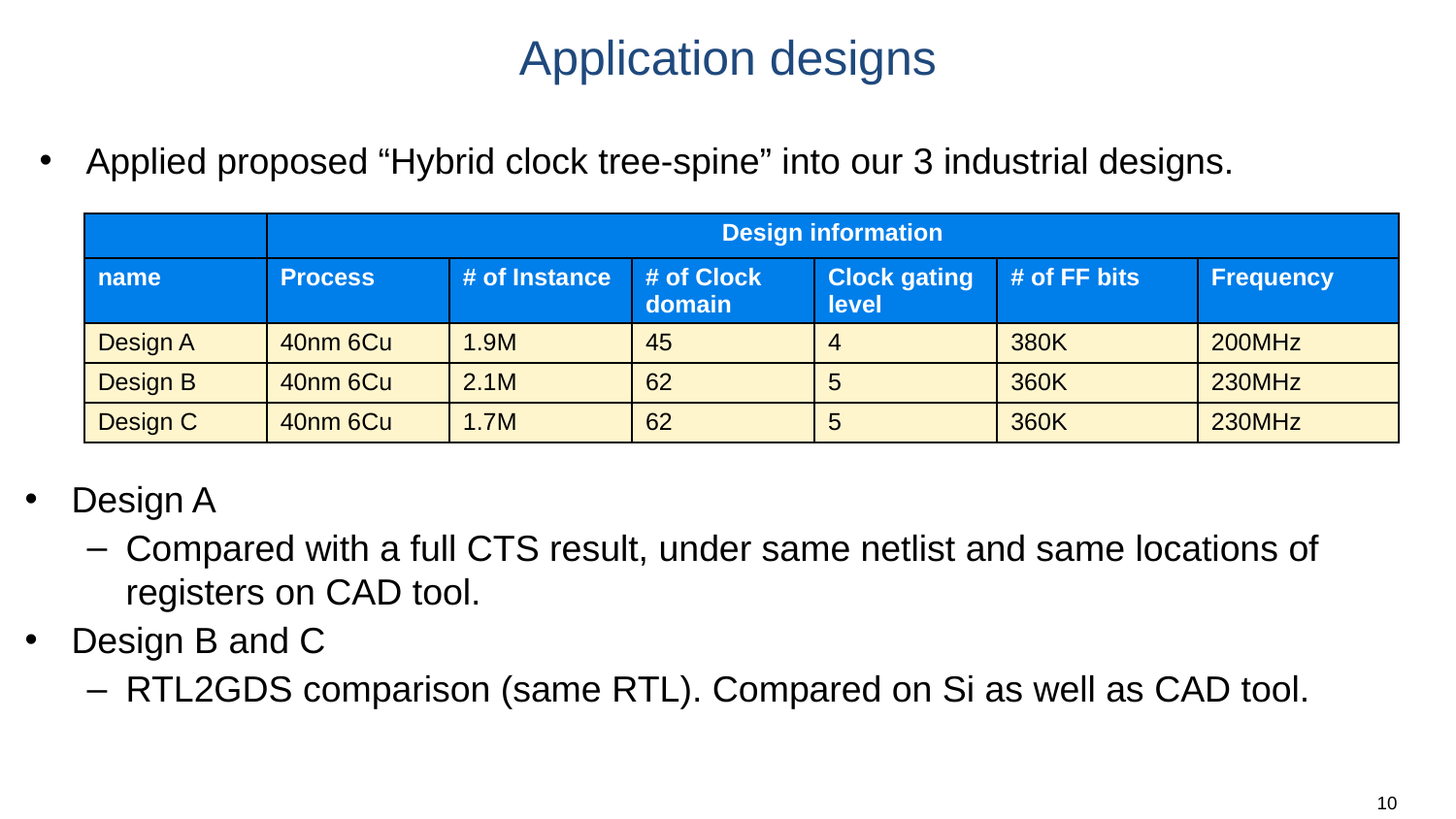

# Application designs
Applied proposed “Hybrid clock tree-spine” into our 3 industrial designs.
|  | Design information |  |  |  |  |  |
| --- | --- | --- | --- | --- | --- | --- |
| name | Process | # of Instance | # of Clock domain | Clock gating level | # of FF bits | Frequency |
| Design A | 40nm 6Cu | 1.9M | 45 | 4 | 380K | 200MHz |
| Design B | 40nm 6Cu | 2.1M | 62 | 5 | 360K | 230MHz |
| Design C | 40nm 6Cu | 1.7M | 62 | 5 | 360K | 230MHz |
Design A
Compared with a full CTS result, under same netlist and same locations of registers on CAD tool.
Design B and C
RTL2GDS comparison (same RTL). Compared on Si as well as CAD tool.
10